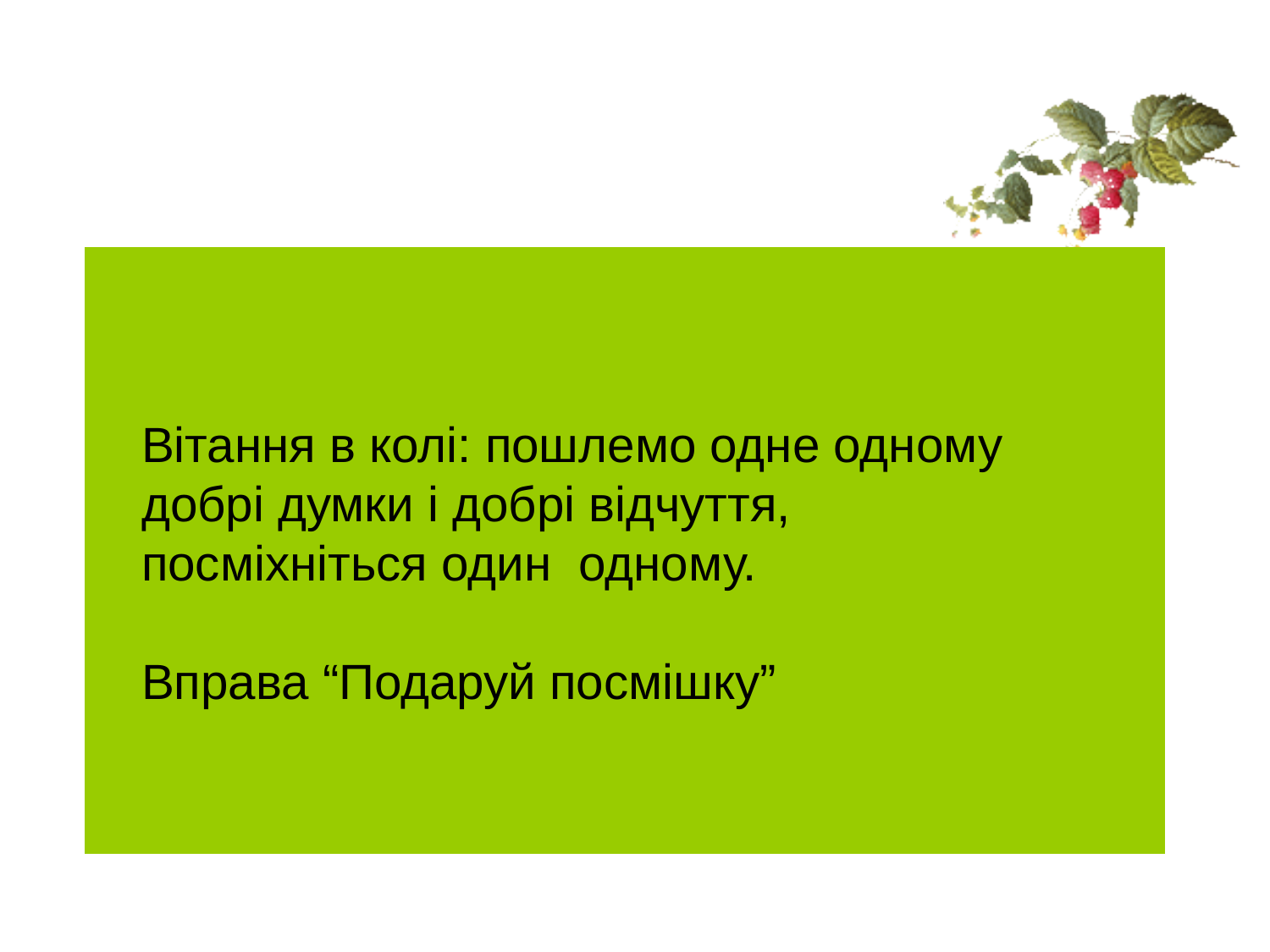

Вітання в колі: пошлемо одне одному добрі думки і добрі відчуття, посміхніться один  одному.

Вправа “Подаруй посмішку”